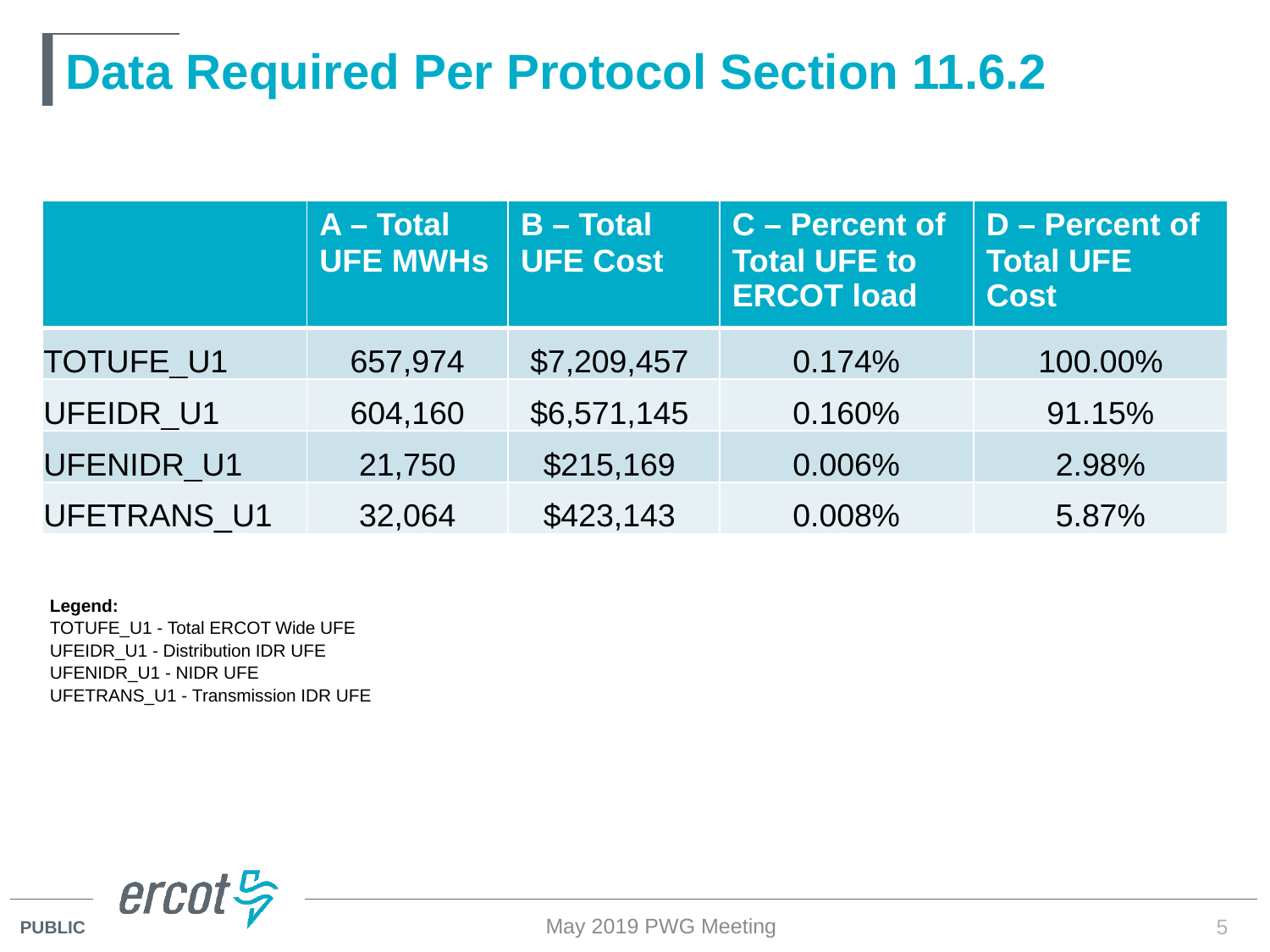

# Data Required Per Protocol Section 11.6.2
|  | A – Total UFE MWHs | B – Total UFE Cost | C – Percent of Total UFE to ERCOT load | D – Percent of Total UFE Cost |
| --- | --- | --- | --- | --- |
| TOTUFE\_U1 | 657,974 | $7,209,457 | 0.174% | 100.00% |
| UFEIDR\_U1 | 604,160 | $6,571,145 | 0.160% | 91.15% |
| UFENIDR\_U1 | 21,750 | $215,169 | 0.006% | 2.98% |
| UFETRANS\_U1 | 32,064 | $423,143 | 0.008% | 5.87% |
| Legend: |  |
| --- | --- |
| TOTUFE\_U1 - Total ERCOT Wide UFE |  |
| UFEIDR\_U1 - Distribution IDR UFE |  |
| UFENIDR\_U1 - NIDR UFE |  |
| UFETRANS\_U1 - Transmission IDR UFE |  |
May 2019 PWG Meeting
5